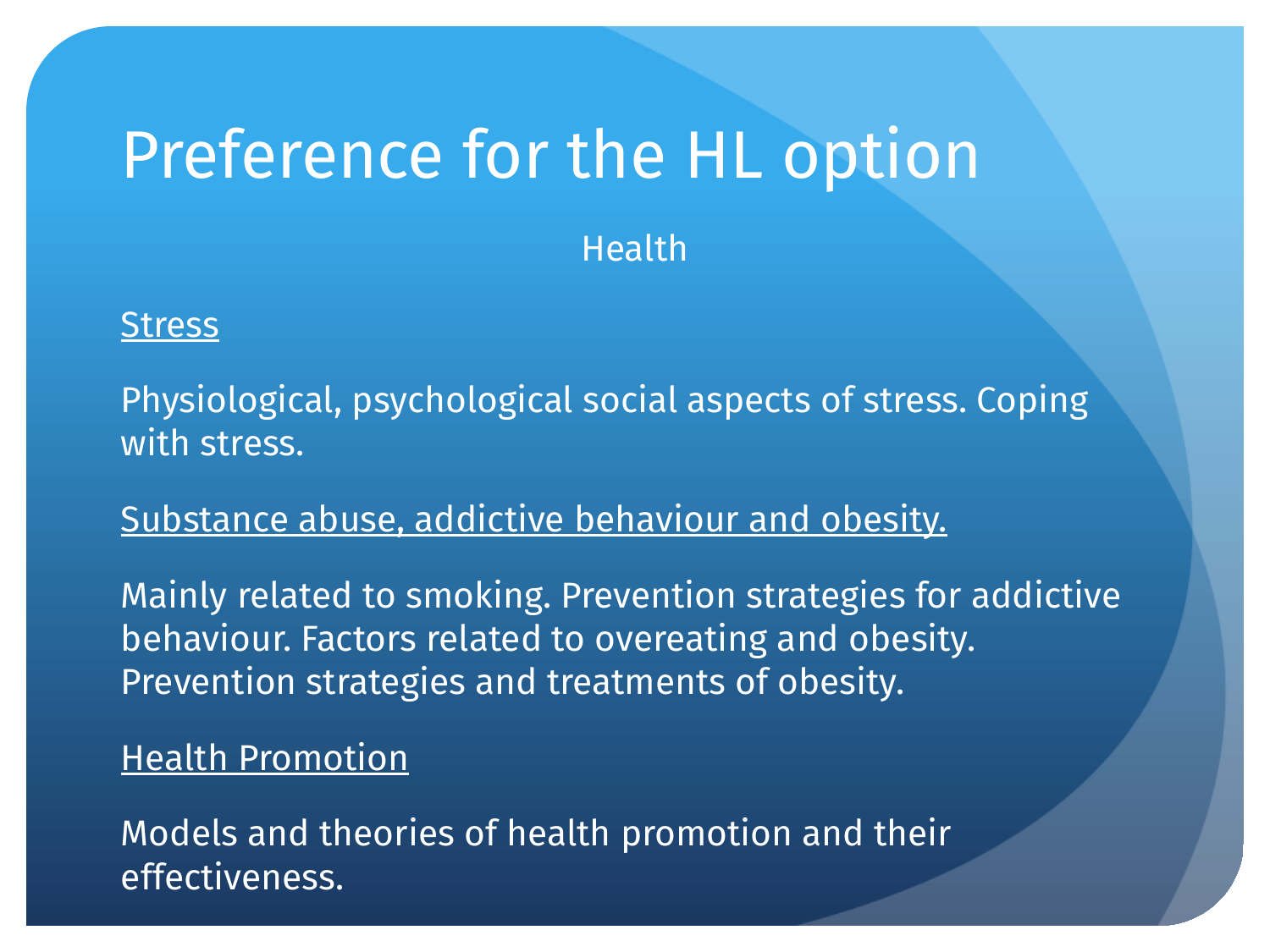

# Preference for the HL option
Health
Stress
Physiological, psychological social aspects of stress. Coping with stress.
Substance abuse, addictive behaviour and obesity.
Mainly related to smoking. Prevention strategies for addictive behaviour. Factors related to overeating and obesity. Prevention strategies and treatments of obesity.
Health Promotion
Models and theories of health promotion and their effectiveness.